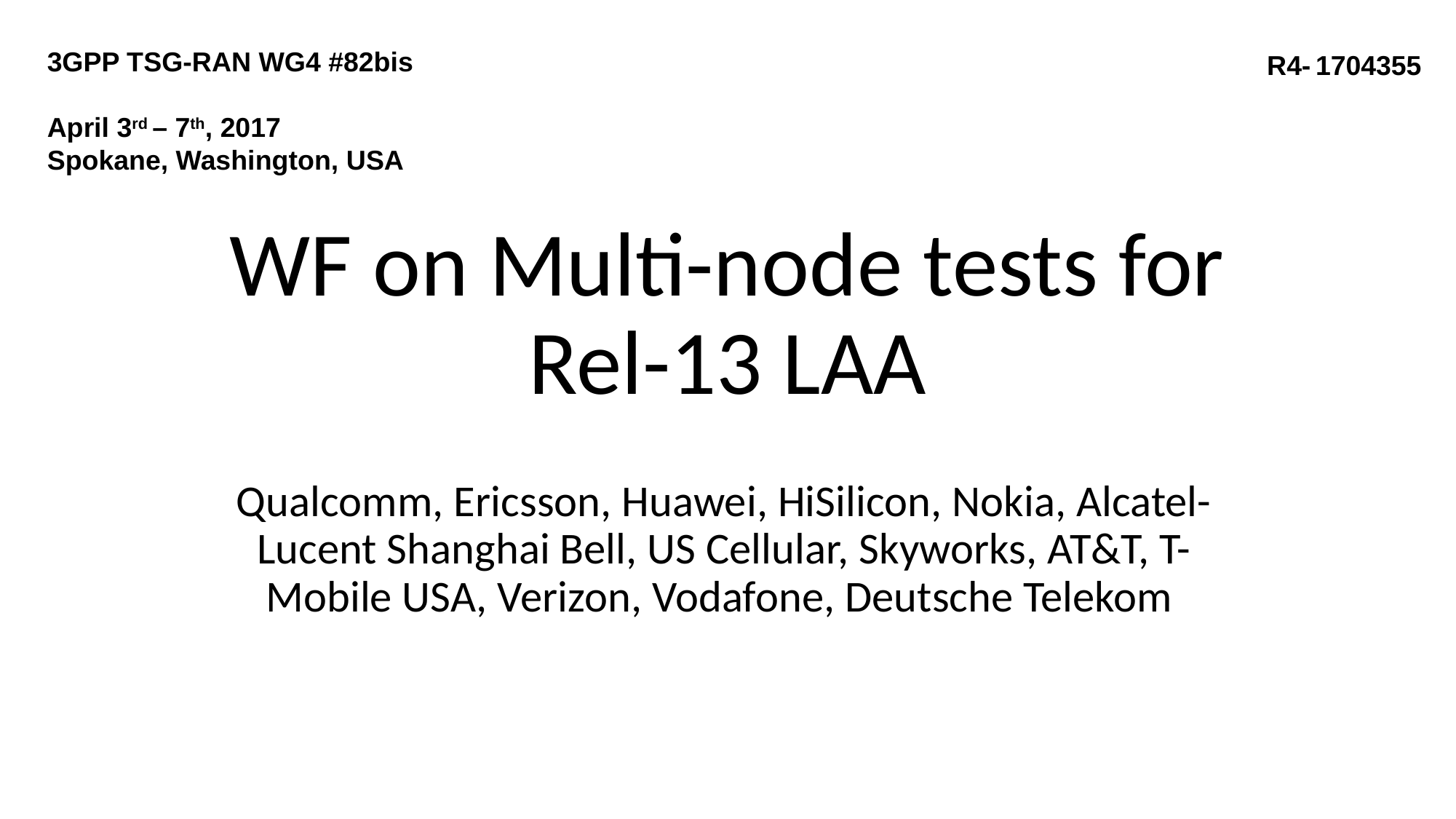

3GPP TSG-RAN WG4 #82bis
April 3rd – 7th, 2017
Spokane, Washington, USA
R4- 1704355
# WF on Multi-node tests for Rel-13 LAA
Qualcomm, Ericsson, Huawei, HiSilicon, Nokia, Alcatel-Lucent Shanghai Bell, US Cellular, Skyworks, AT&T, T-Mobile USA, Verizon, Vodafone, Deutsche Telekom